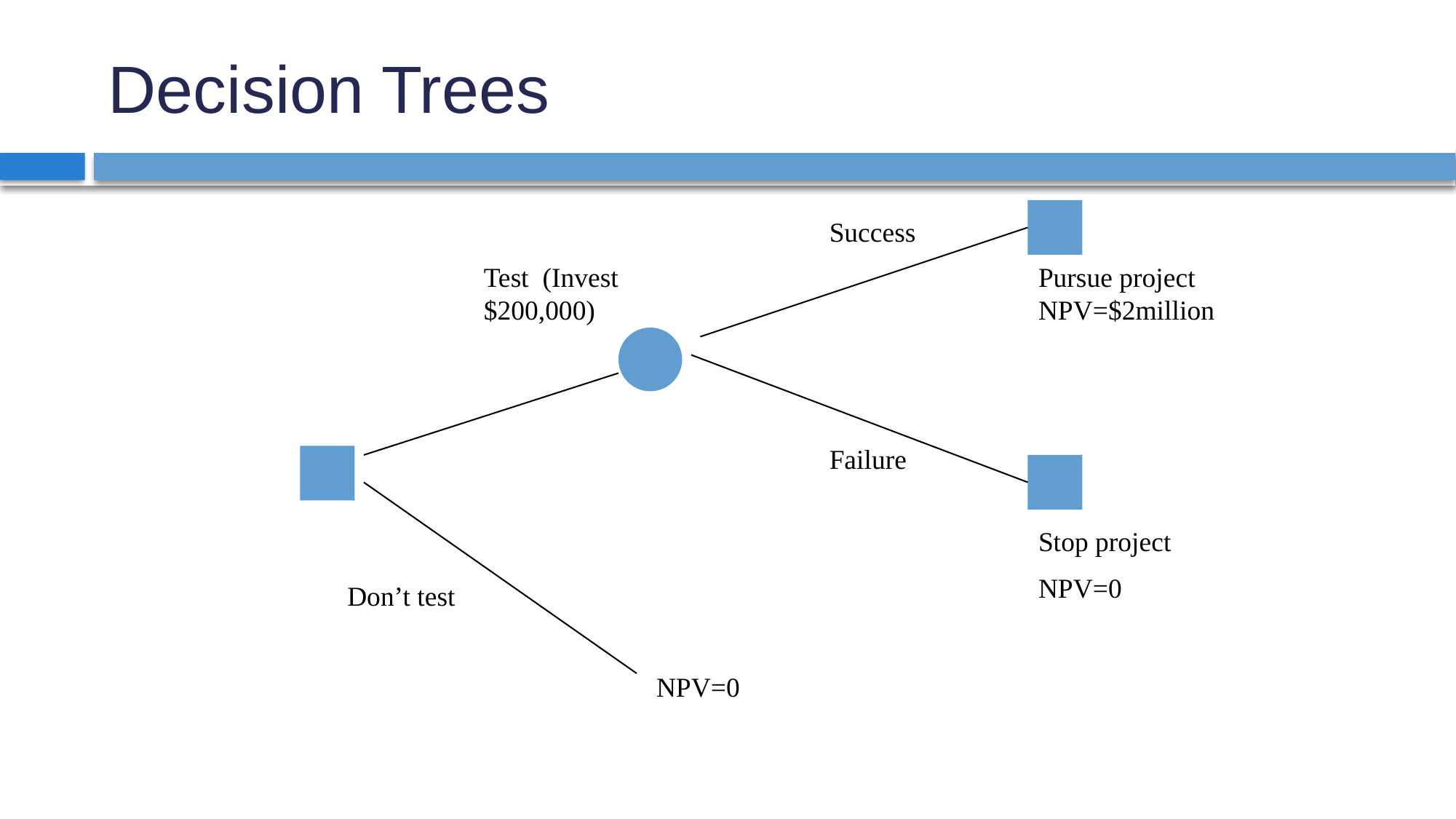

# Decision Trees

Success

Test  (Invest $200,000)
Pursue project NPV=$2million

Failure

Stop project
NPV=0
Don’t test
NPV=0